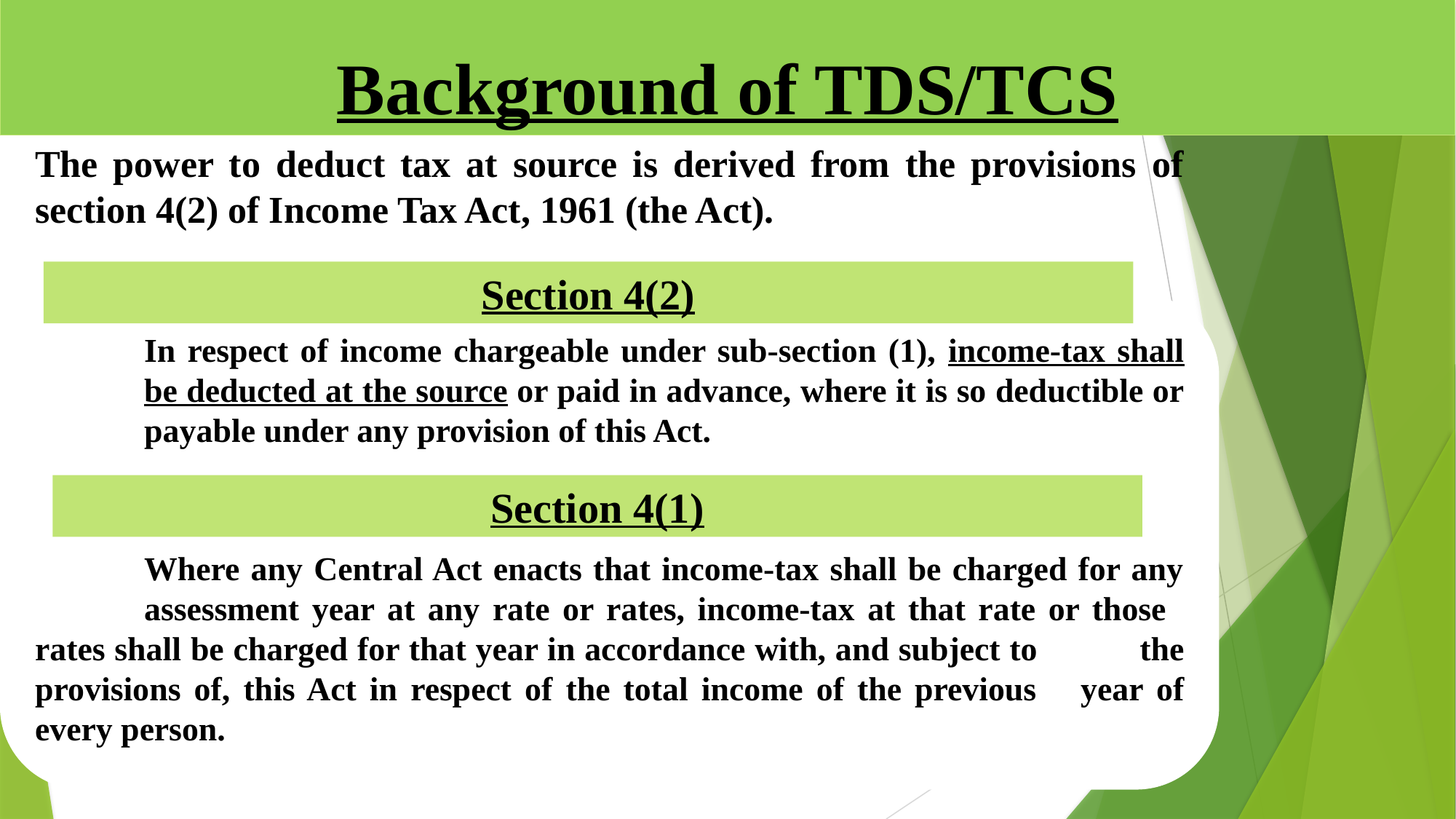

# Background of TDS/TCS
Section 4(2)
The power to deduct tax at source is derived from the provisions of section 4(2) of Income Tax Act, 1961 (the Act).

	In respect of income chargeable under sub-section (1), income-tax shall 	be deducted at the source or paid in advance, where it is so deductible or 	payable under any provision of this Act.

	Where any Central Act enacts that income-tax shall be charged for any 	assessment year at any rate or rates, income-tax at that rate or those 	rates shall be charged for that year in accordance with, and subject to 	the provisions of, this Act in respect of the total income of the previous 	year of every person.

Section 4(1)